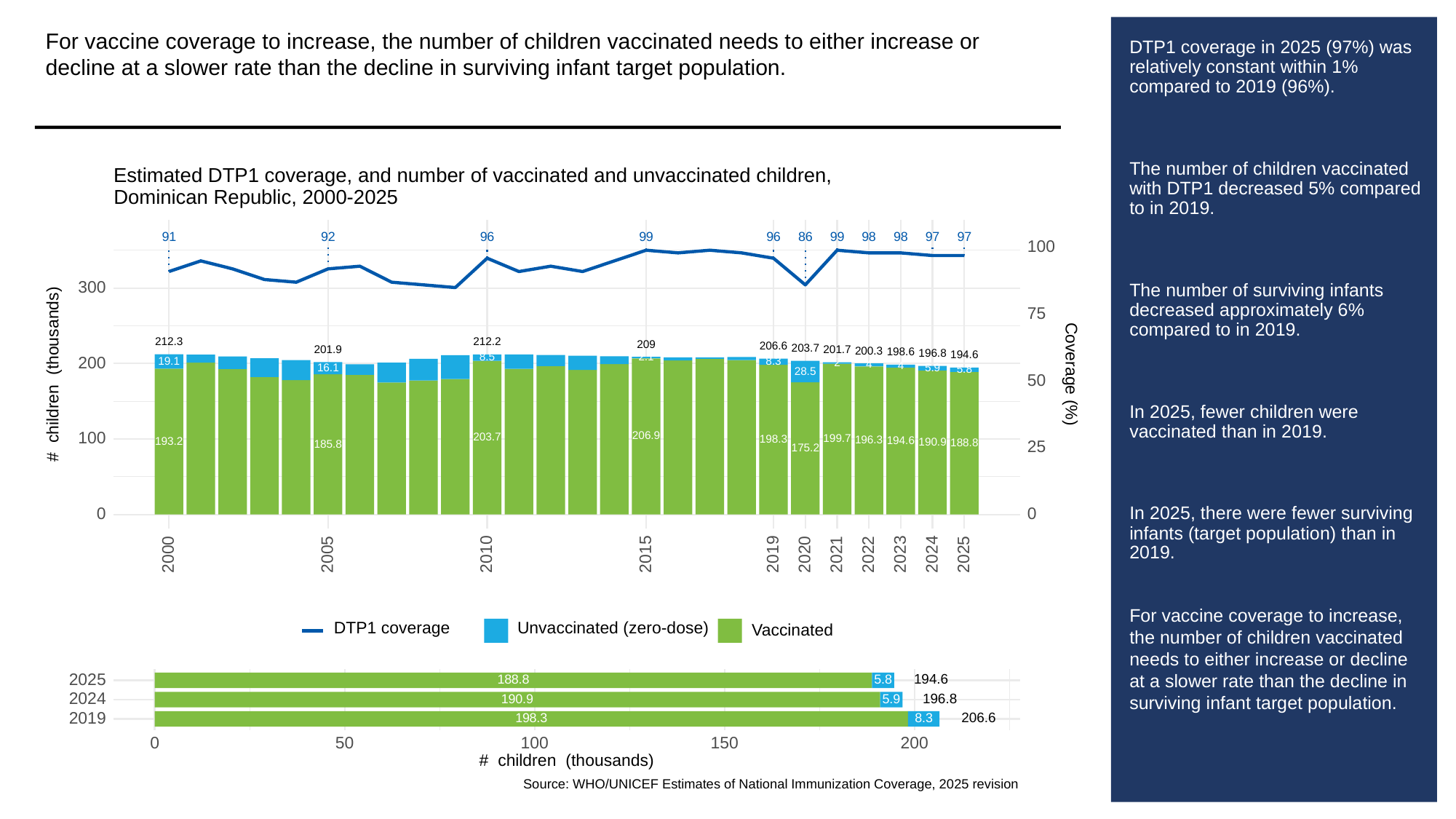

For vaccine coverage to increase, the number of children vaccinated needs to either increase or decline at a slower rate than the decline in surviving infant target population.
# DTP1 coverage in 2025 (97%) was relatively constant within 1% compared to 2019 (96%).

The number of children vaccinated with DTP1 decreased 5% compared to in 2019.

The number of surviving infants decreased approximately 6% compared to in 2019.

In 2025, fewer children were vaccinated than in 2019.

In 2025, there were fewer surviving infants (target population) than in 2019.

For vaccine coverage to increase, the number of children vaccinated needs to either increase or decline at a slower rate than the decline in surviving infant target population.

Estimated DTP1 coverage, and number of vaccinated and unvaccinated children,
Dominican Republic, 2000-2025

91
92
96
99
96
86
99
98
98
97
97
100

300

75

212.3
212.2
209
206.6
203.7
201.9
201.7
200.3
198.6
196.8
194.6
8.5
2.1

19.1

200

8.3

2

4
4

5.9
16.1

5.8

#  children  (thousands)
Coverage (%)
28.5

50

206.9
100
203.7
199.7
198.3
196.3
194.6
193.2
190.9

188.8
185.8
25
175.2

0
0

2023
2000
2005
2010
2015
2019
2020
2021
2022
2024
2025

Unvaccinated (zero-dose)
DTP1 coverage
Vaccinated

2025
194.6
188.8
5.8

2024
196.8
190.9
5.9

2019
206.6
198.3
8.3

0
50
100
150
200
#  children  (thousands)
Source: WHO/UNICEF Estimates of National Immunization Coverage, 2025 revision